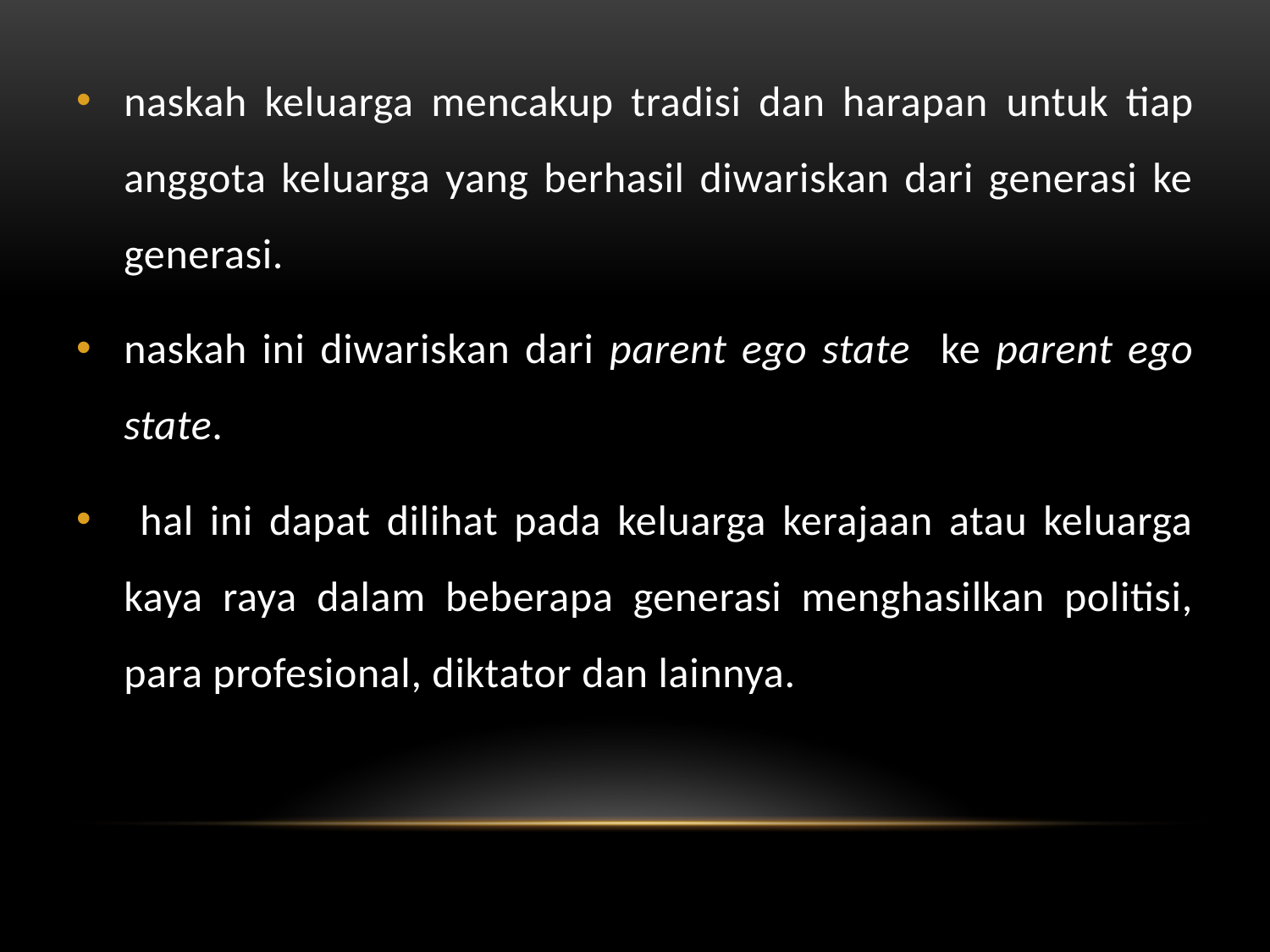

naskah keluarga mencakup tradisi dan harapan untuk tiap anggota keluarga yang berhasil diwariskan dari generasi ke generasi.
naskah ini diwariskan dari parent ego state  ke parent ego state.
 hal ini dapat dilihat pada keluarga kerajaan atau keluarga kaya raya dalam beberapa generasi menghasilkan politisi, para profesional, diktator dan lainnya.